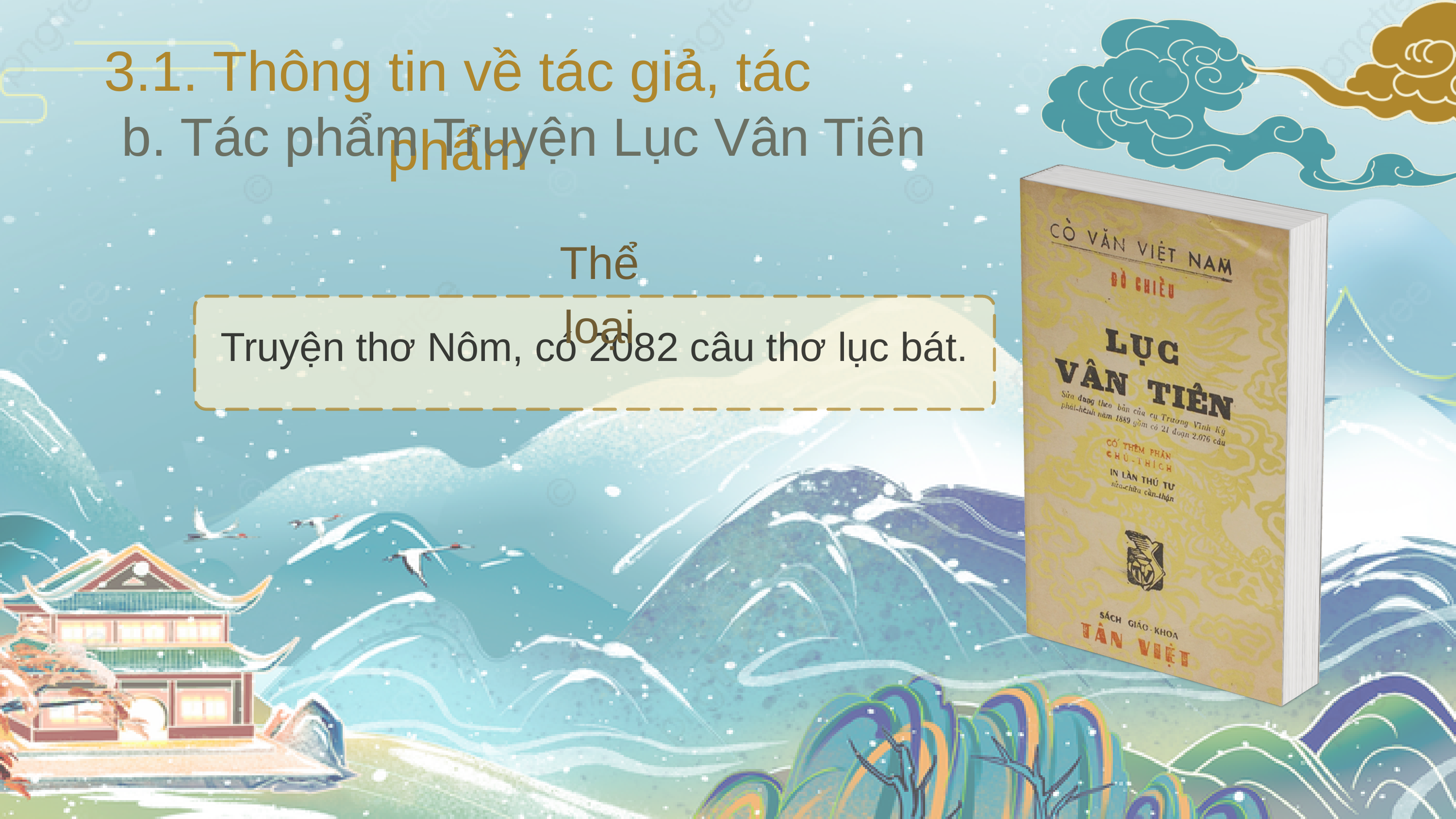

3.1. Thông tin về tác giả, tác phẩm
b. Tác phẩm Truyện Lục Vân Tiên

Thể loại

Truyện thơ Nôm, có 2082 câu thơ lục bát.